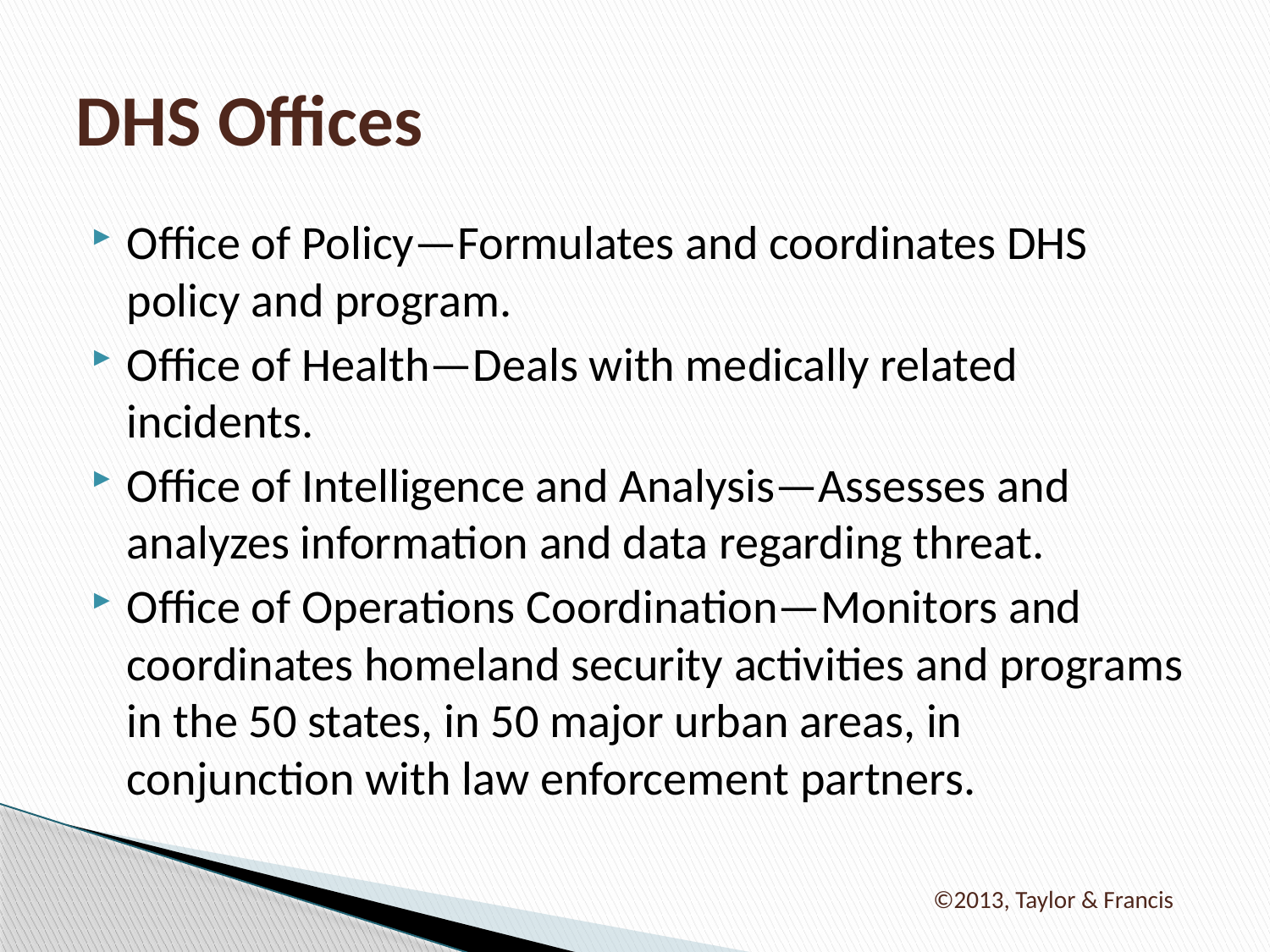

# DHS Offices
Office of Policy—Formulates and coordinates DHS policy and program.
Office of Health—Deals with medically related incidents.
Office of Intelligence and Analysis—Assesses and analyzes information and data regarding threat.
Office of Operations Coordination—Monitors and coordinates homeland security activities and programs in the 50 states, in 50 major urban areas, in conjunction with law enforcement partners.
©2013, Taylor & Francis